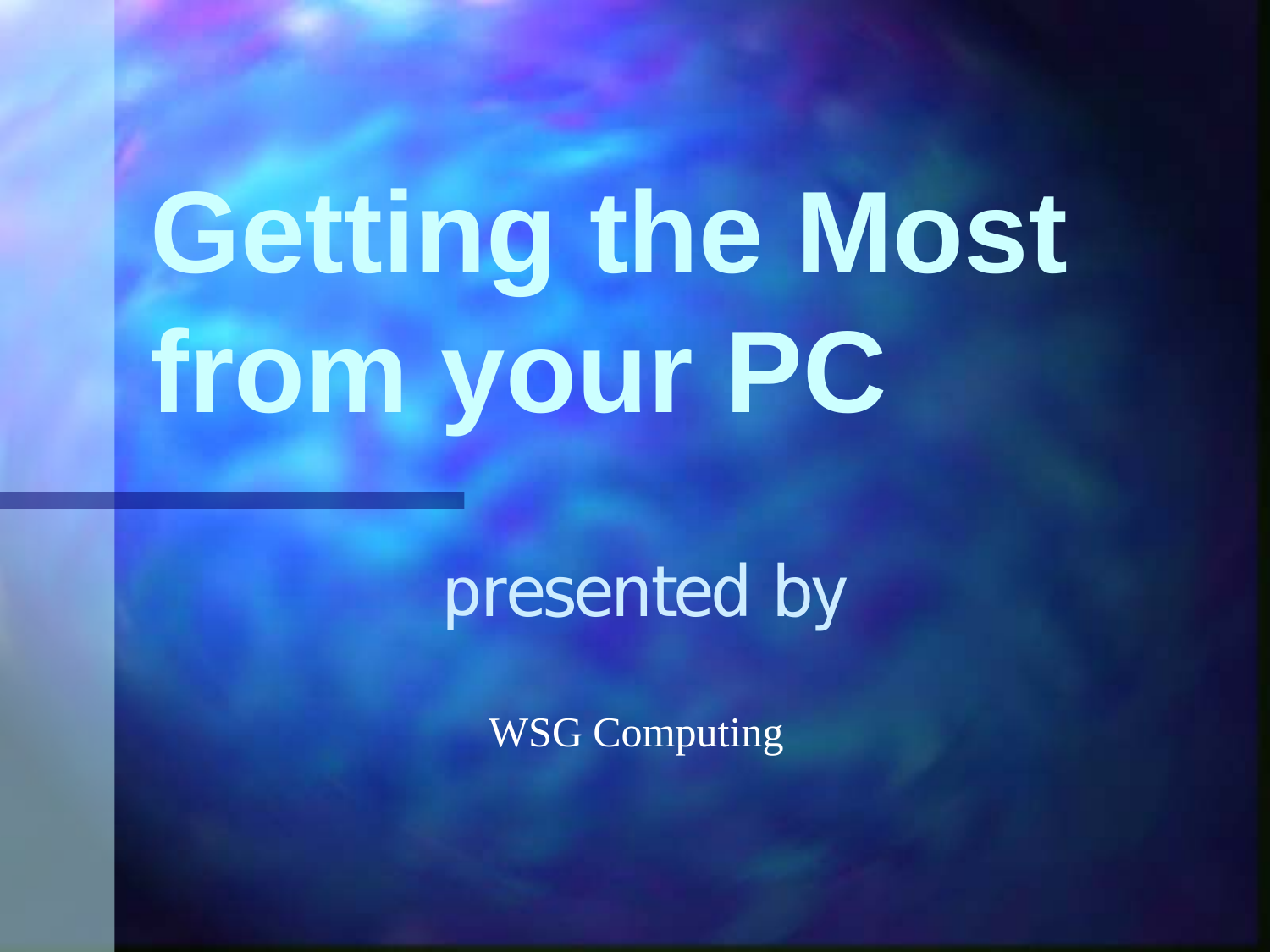

# Getting the Most from your PC
presented by
WSG Computing